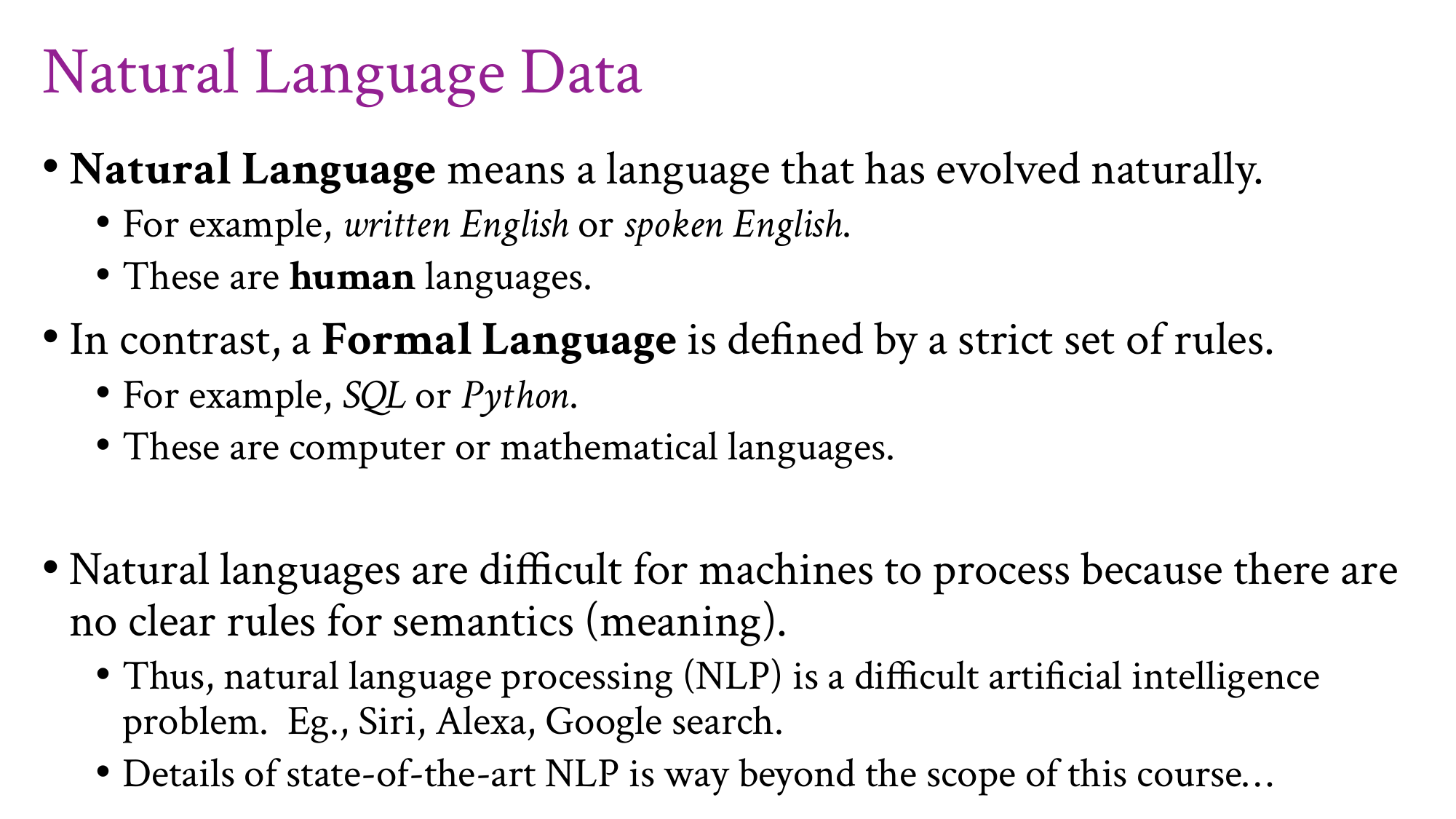

# Natural Language Data
Natural Language means a language that has evolved naturally.
For example, written English or spoken English.
These are human languages.
In contrast, a Formal Language is defined by a strict set of rules.
For example, SQL or Python.
These are computer or mathematical languages.

Natural languages are difficult for machines to process because there are no clear rules for semantics (meaning).
Thus, natural language processing (NLP) is a difficult artificial intelligence problem.  Eg., Siri, Alexa, Google search.
Details of state-of-the-art NLP is way beyond the scope of this course…